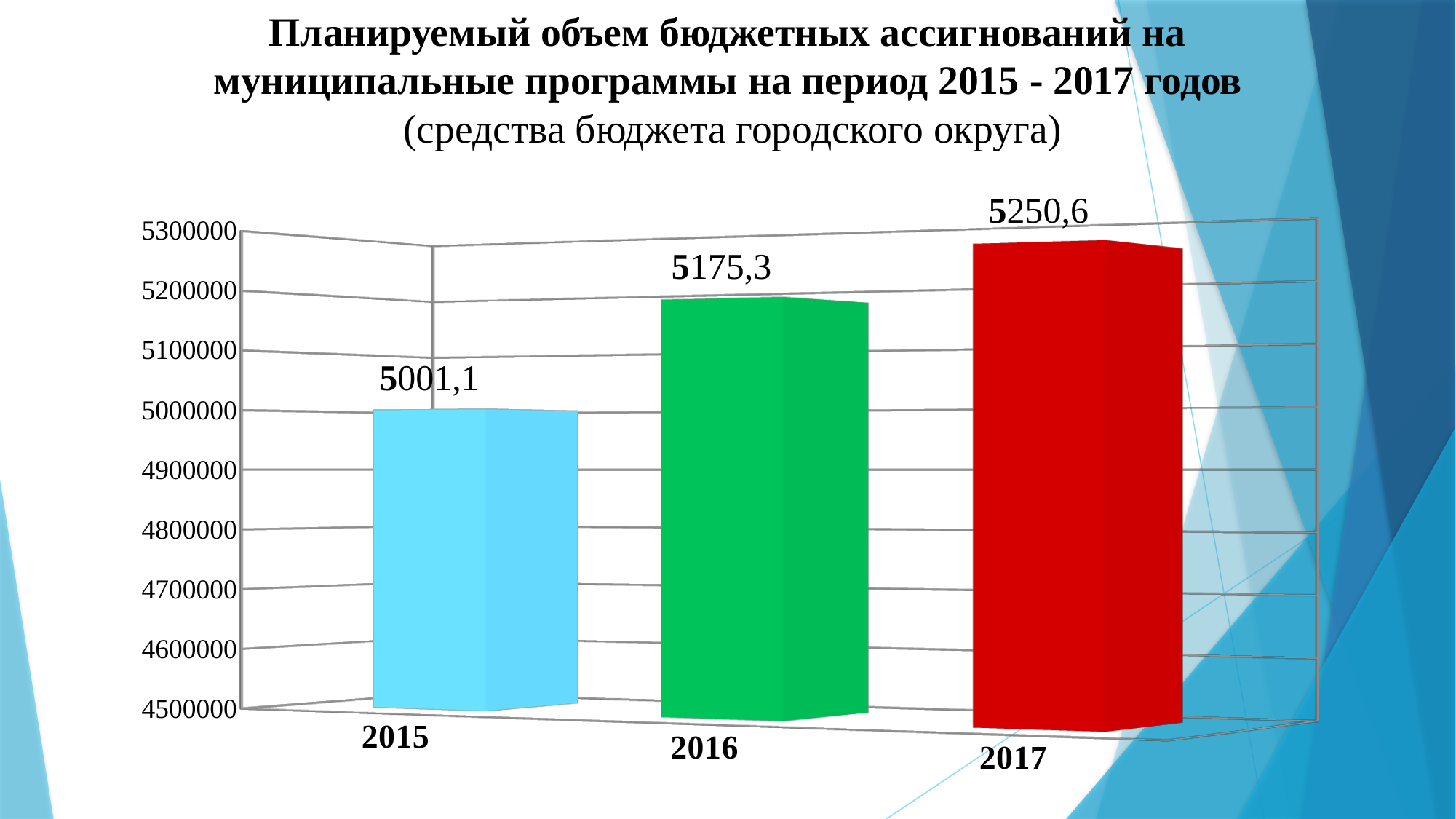

# Планируемый объем бюджетных ассигнований на муниципальные программы на период 2015 - 2017 годов (средства бюджета городского округа)

[unsupported chart]